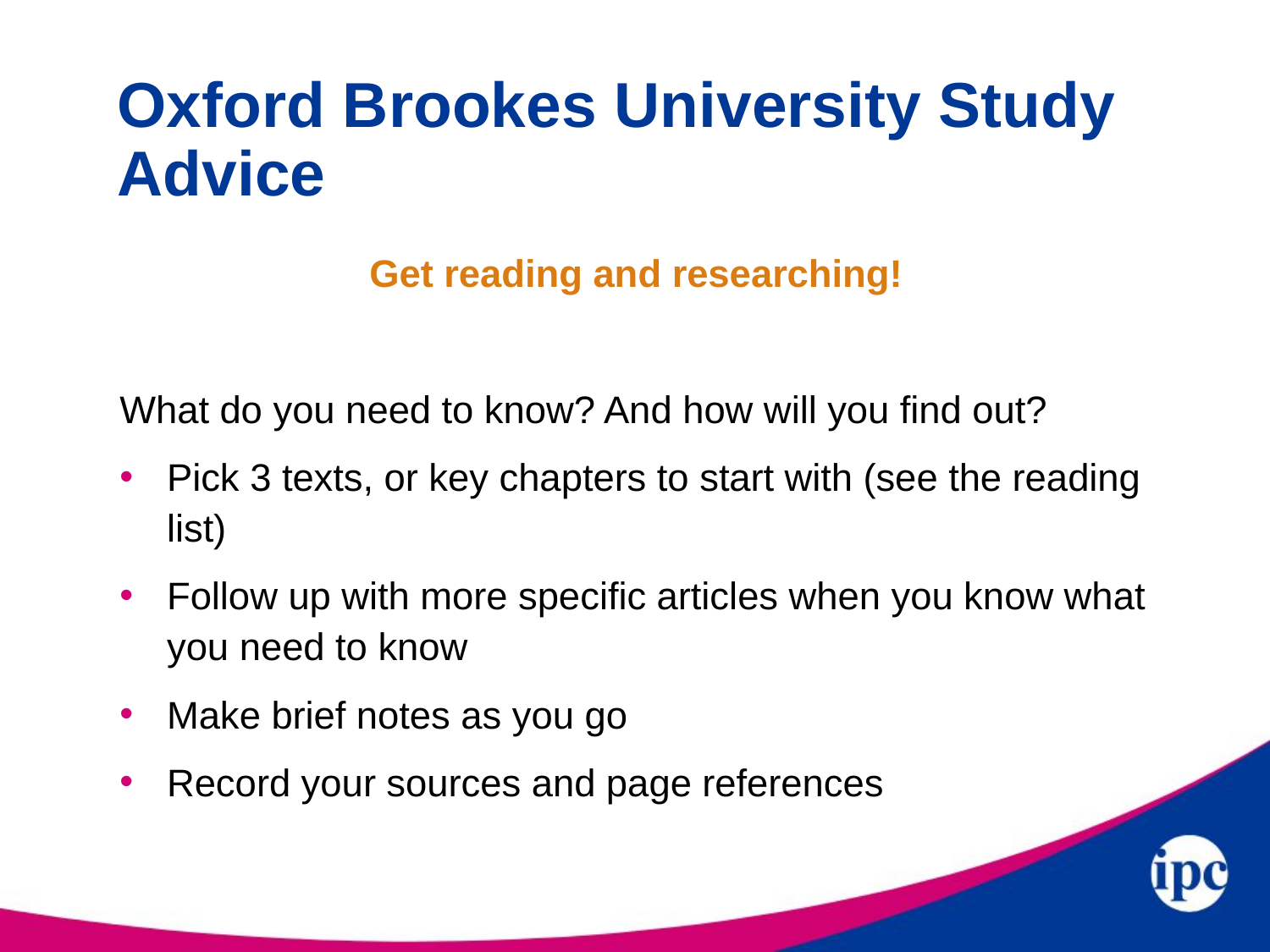

# Oxford Brookes University Study Advice
Get reading and researching!

What do you need to know? And how will you find out?
Pick 3 texts, or key chapters to start with (see the reading list)
Follow up with more specific articles when you know what you need to know
Make brief notes as you go
Record your sources and page references